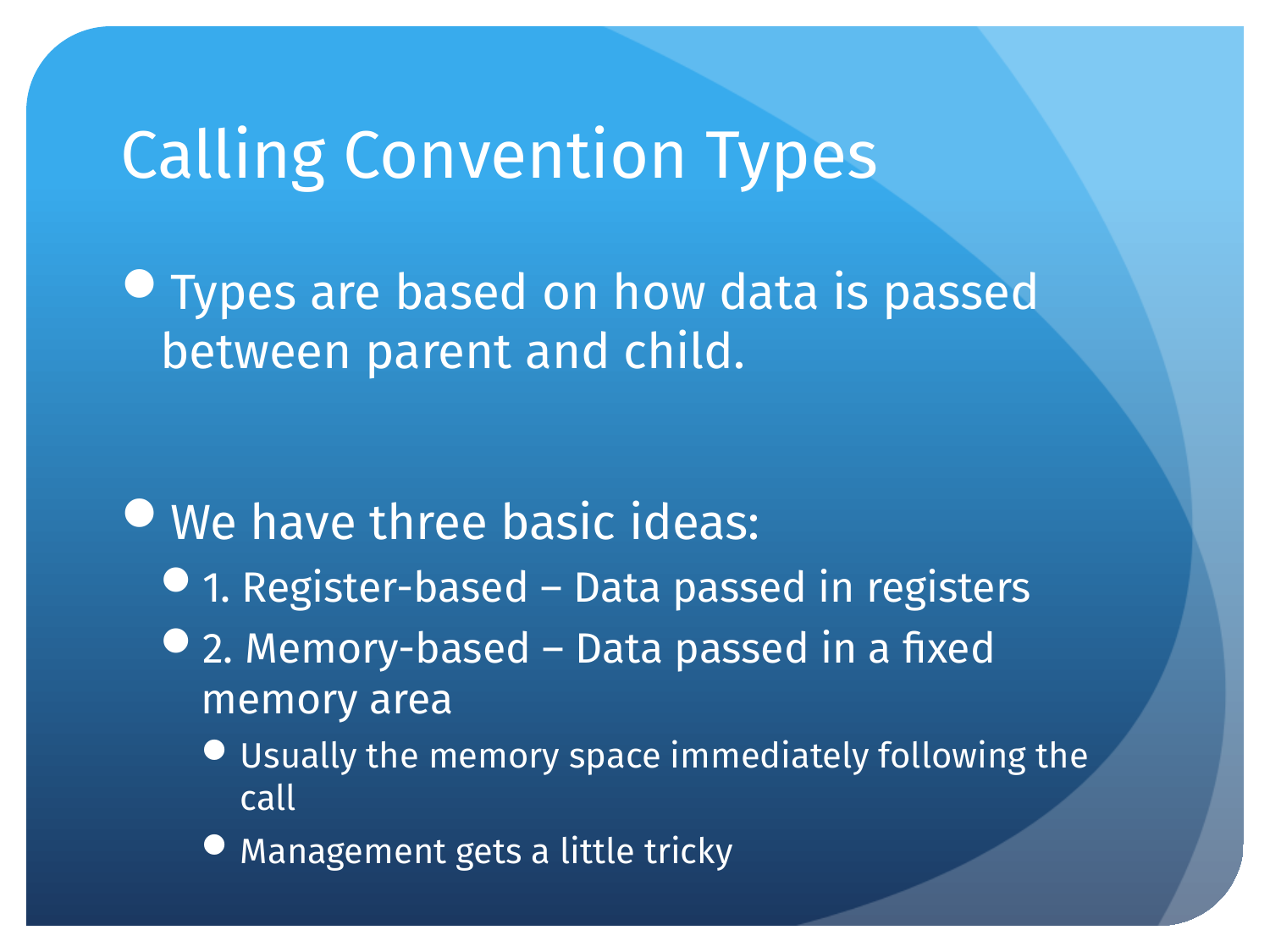

# Calling Convention Types
Types are based on how data is passed between parent and child.

We have three basic ideas:
1. Register-based – Data passed in registers
2. Memory-based – Data passed in a fixed memory area
Usually the memory space immediately following the call
Management gets a little tricky